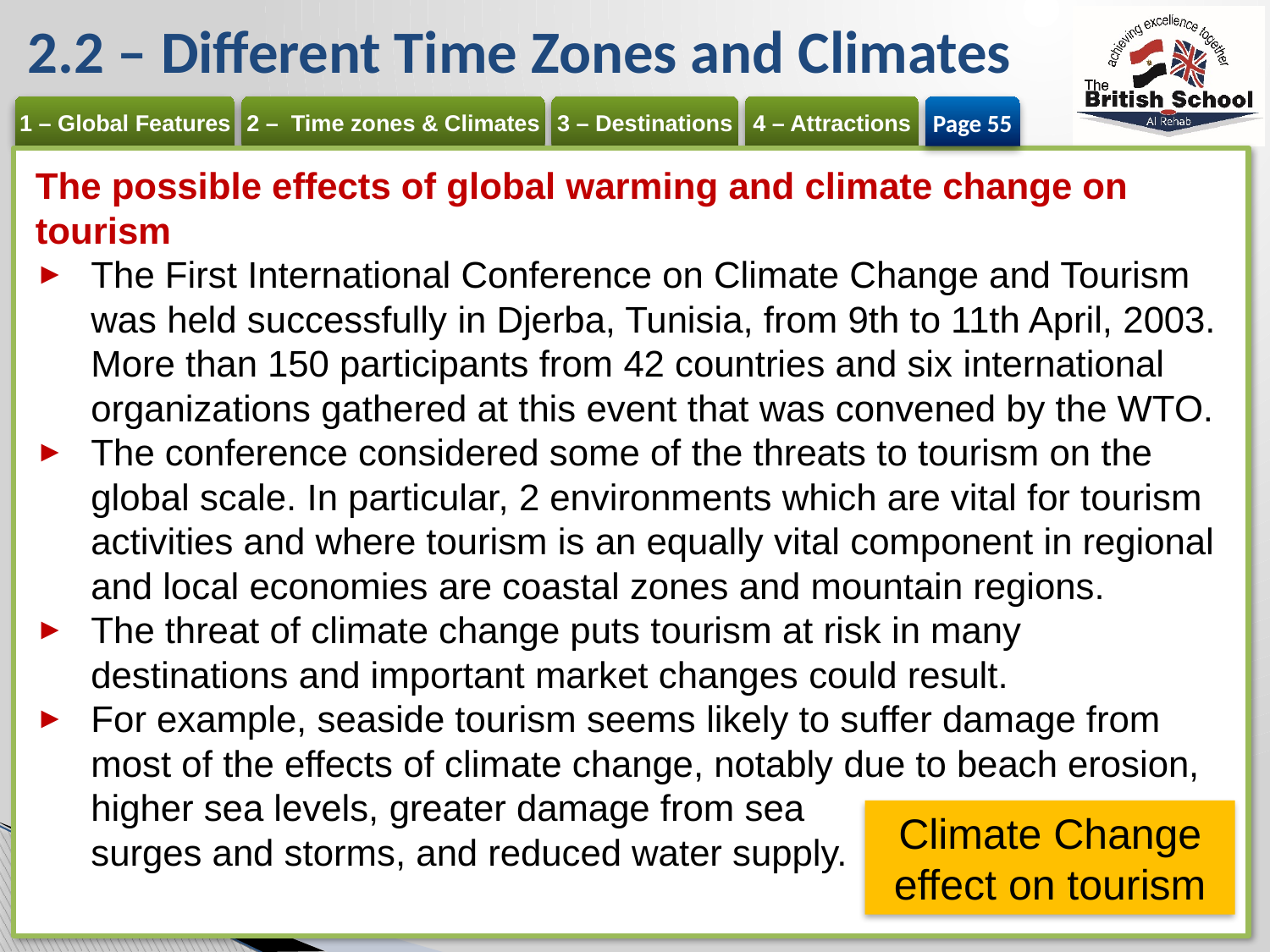

# 2.2 – Different Time Zones and Climates
Page 55
The possible effects of global warming and climate change on tourism
The First International Conference on Climate Change and Tourism was held successfully in Djerba, Tunisia, from 9th to 11th April, 2003. More than 150 participants from 42 countries and six international organizations gathered at this event that was convened by the WTO.
The conference considered some of the threats to tourism on the global scale. In particular, 2 environments which are vital for tourism activities and where tourism is an equally vital component in regional and local economies are coastal zones and mountain regions.
The threat of climate change puts tourism at risk in many destinations and important market changes could result.
For example, seaside tourism seems likely to suffer damage from most of the effects of climate change, notably due to beach erosion, higher sea levels, greater damage from sea
surges and storms, and reduced water supply.
Climate Change effect on tourism